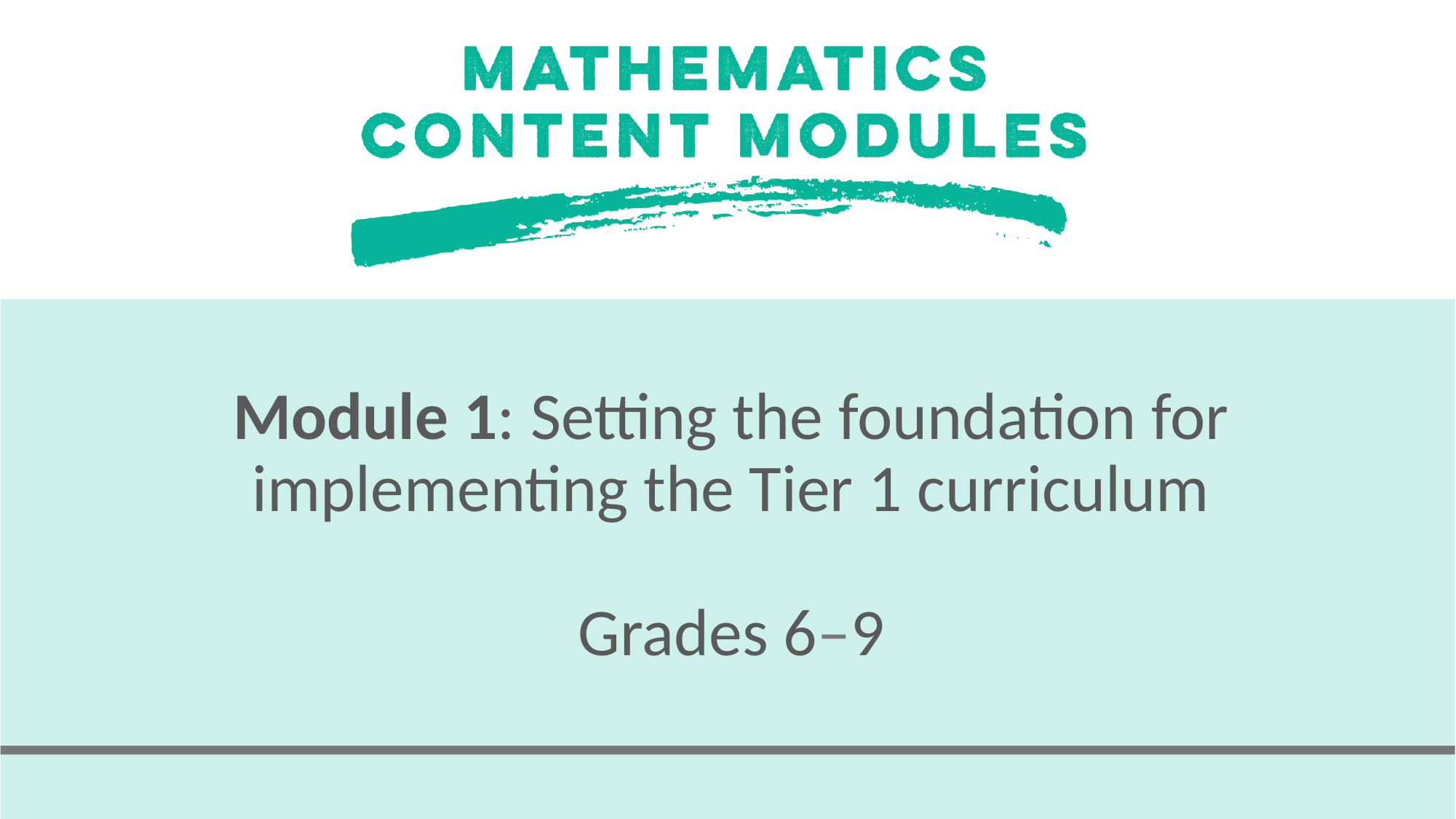

# Module 1: Setting the foundation for implementing the Tier 1 curriculum Grades 6–9